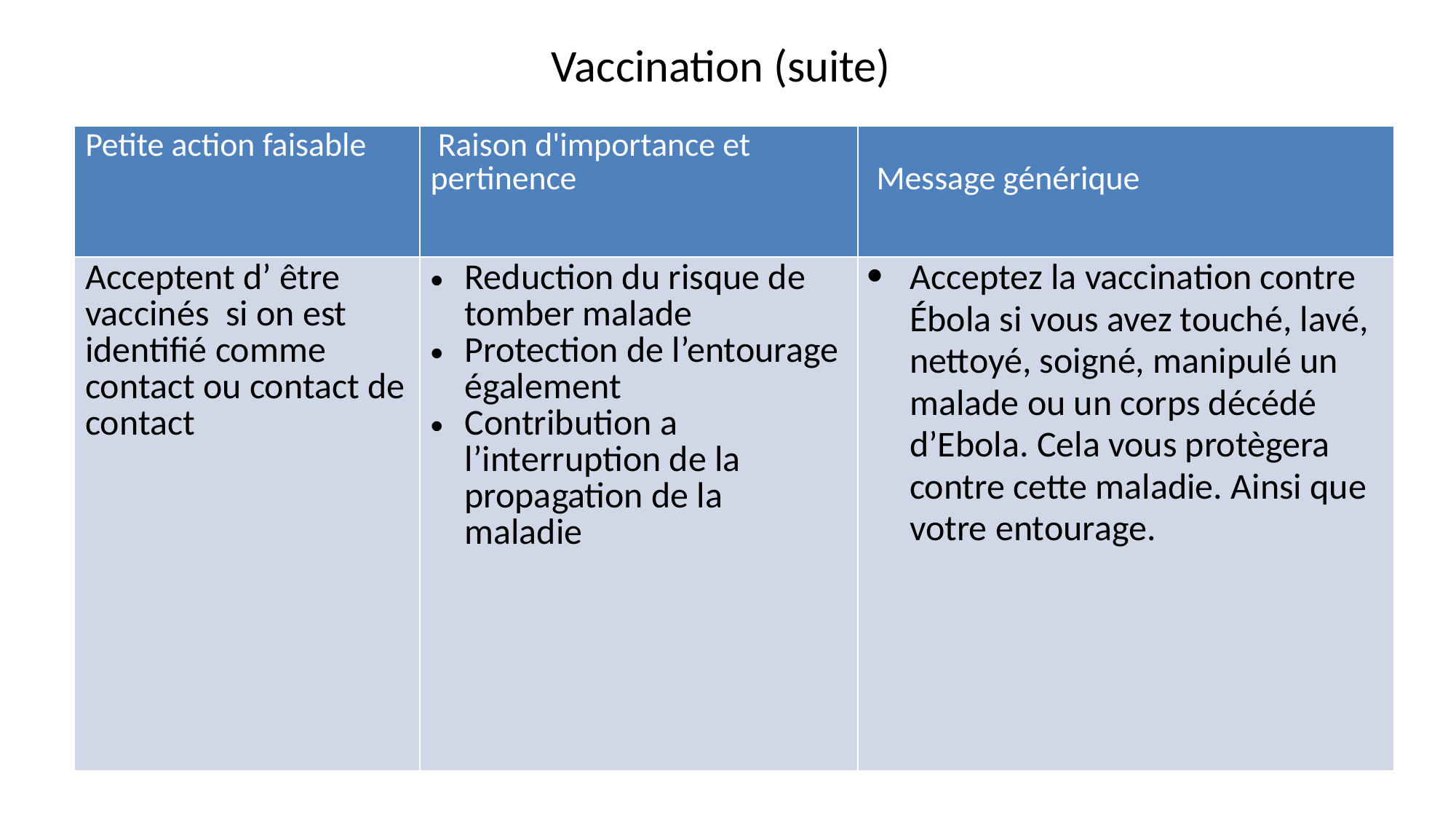

# Vaccination (suite)
| Petite action faisable | Raison d'importance et pertinence | Message générique |
| --- | --- | --- |
| Acceptent d’ être vaccinés si on est identifié comme contact ou contact de contact | Reduction du risque de tomber malade Protection de l’entourage également Contribution a l’interruption de la propagation de la maladie | Acceptez la vaccination contre Ébola si vous avez touché, lavé, nettoyé, soigné, manipulé un malade ou un corps décédé d’Ebola. Cela vous protègera contre cette maladie. Ainsi que votre entourage. |